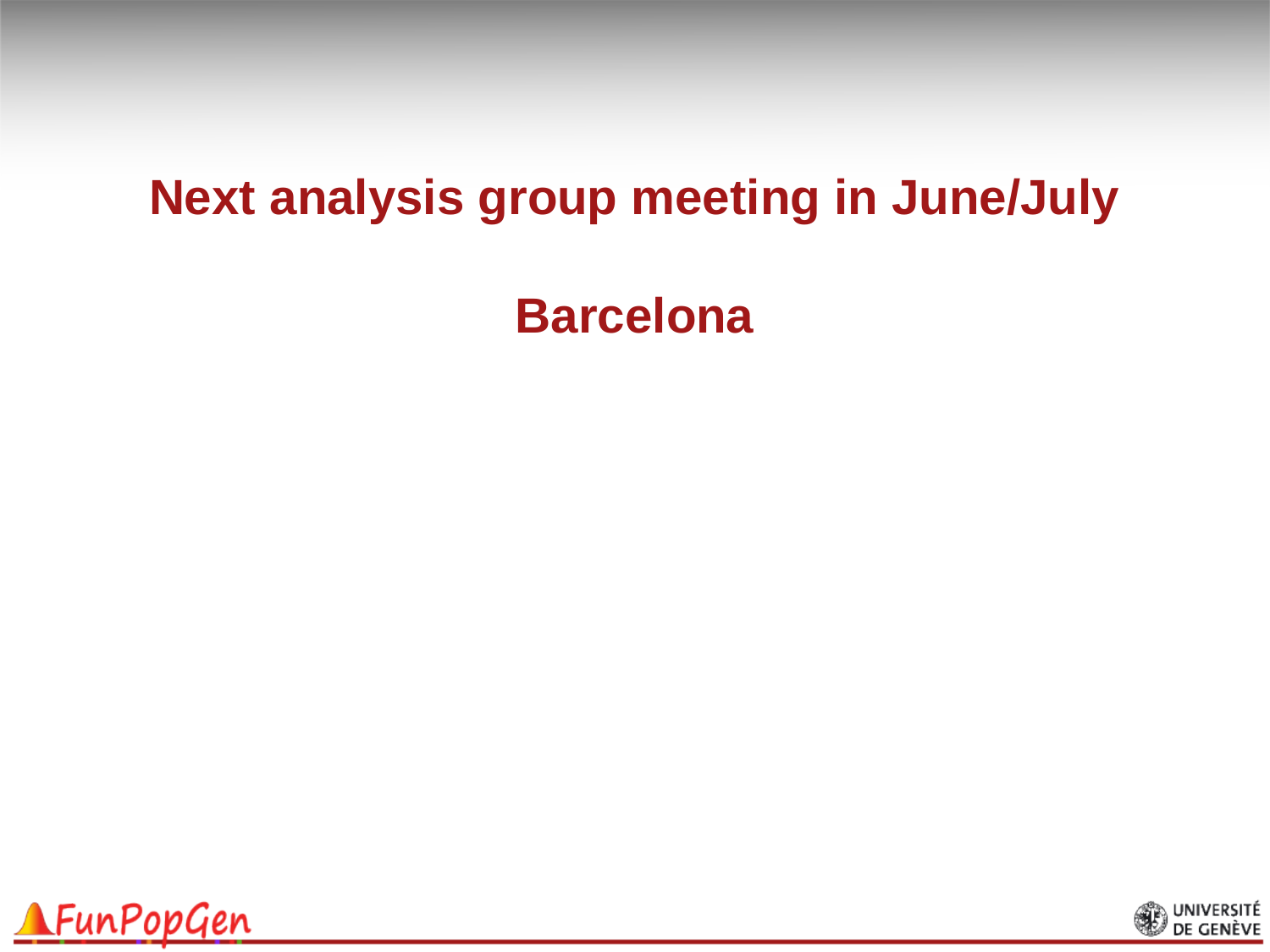

# Next analysis group meeting in June/July Barcelona